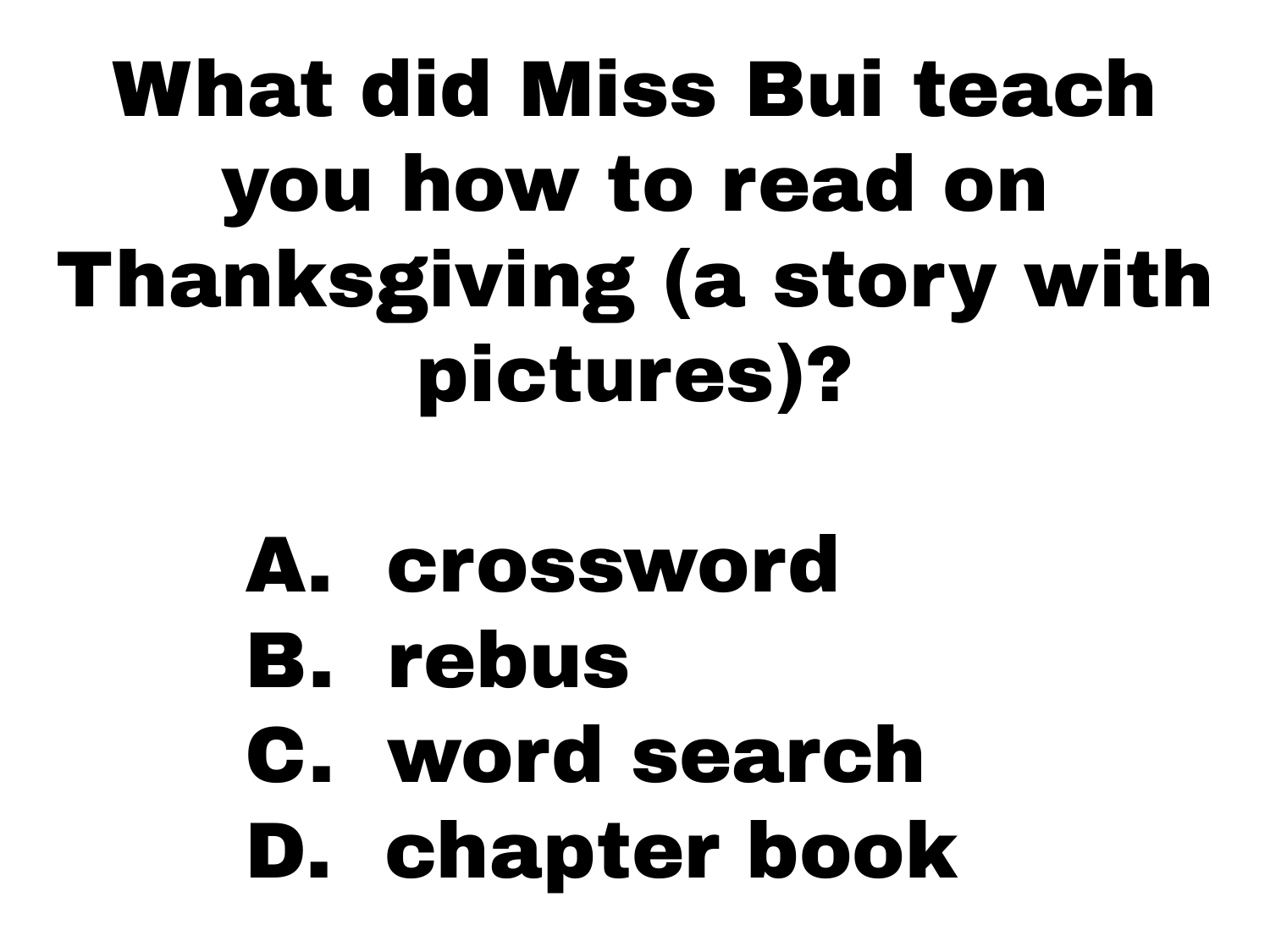

What did Miss Bui teach you how to read on Thanksgiving (a story with pictures)?

  crossword
  rebus
  word search
  chapter book